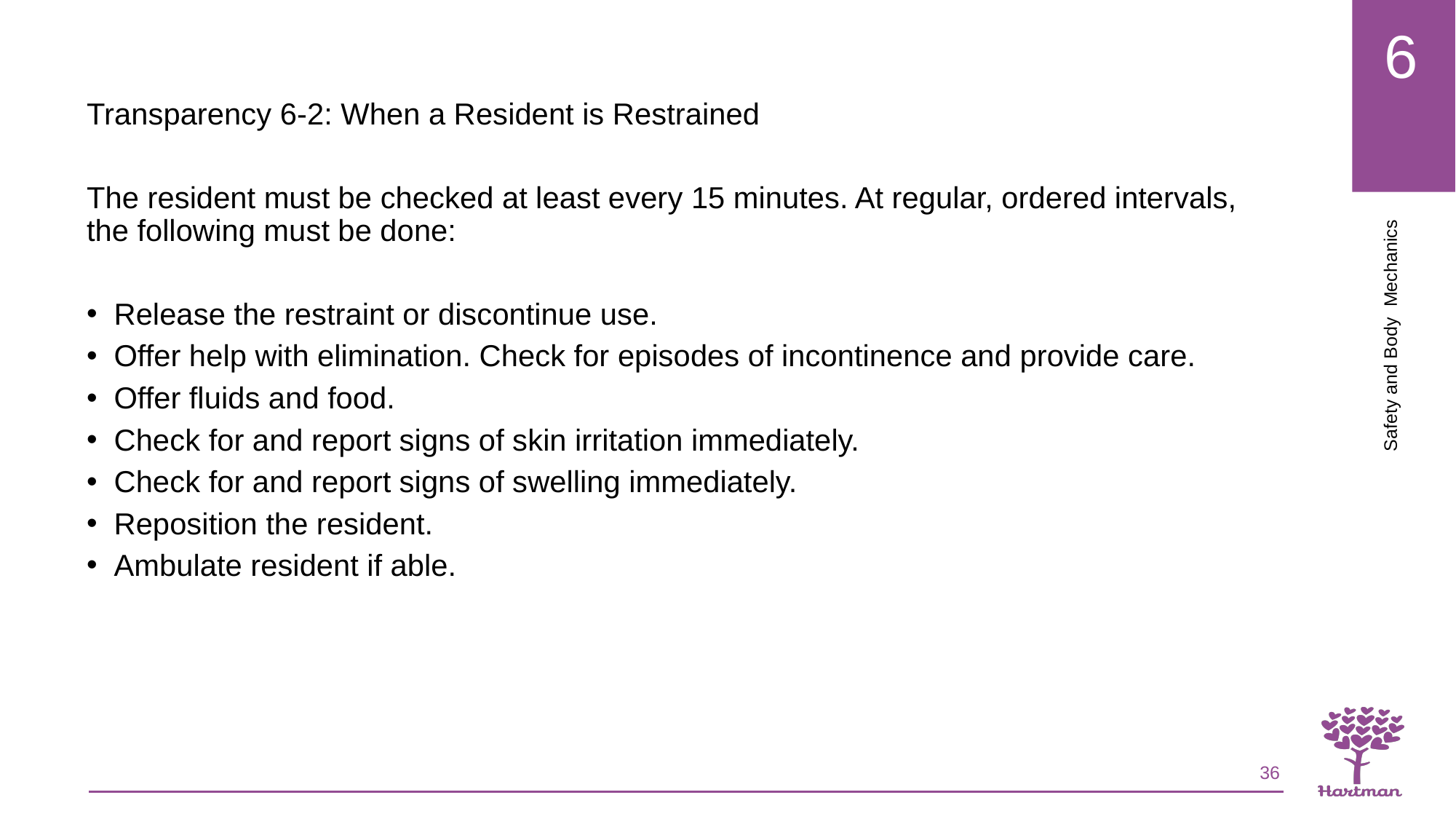

Transparency 6-2: When a Resident is Restrained

The resident must be checked at least every 15 minutes. At regular, ordered intervals, the following must be done:

Release the restraint or discontinue use.
Offer help with elimination. Check for episodes of incontinence and provide care.
Offer fluids and food.
Check for and report signs of skin irritation immediately.
Check for and report signs of swelling immediately.
Reposition the resident.
Ambulate resident if able.

36